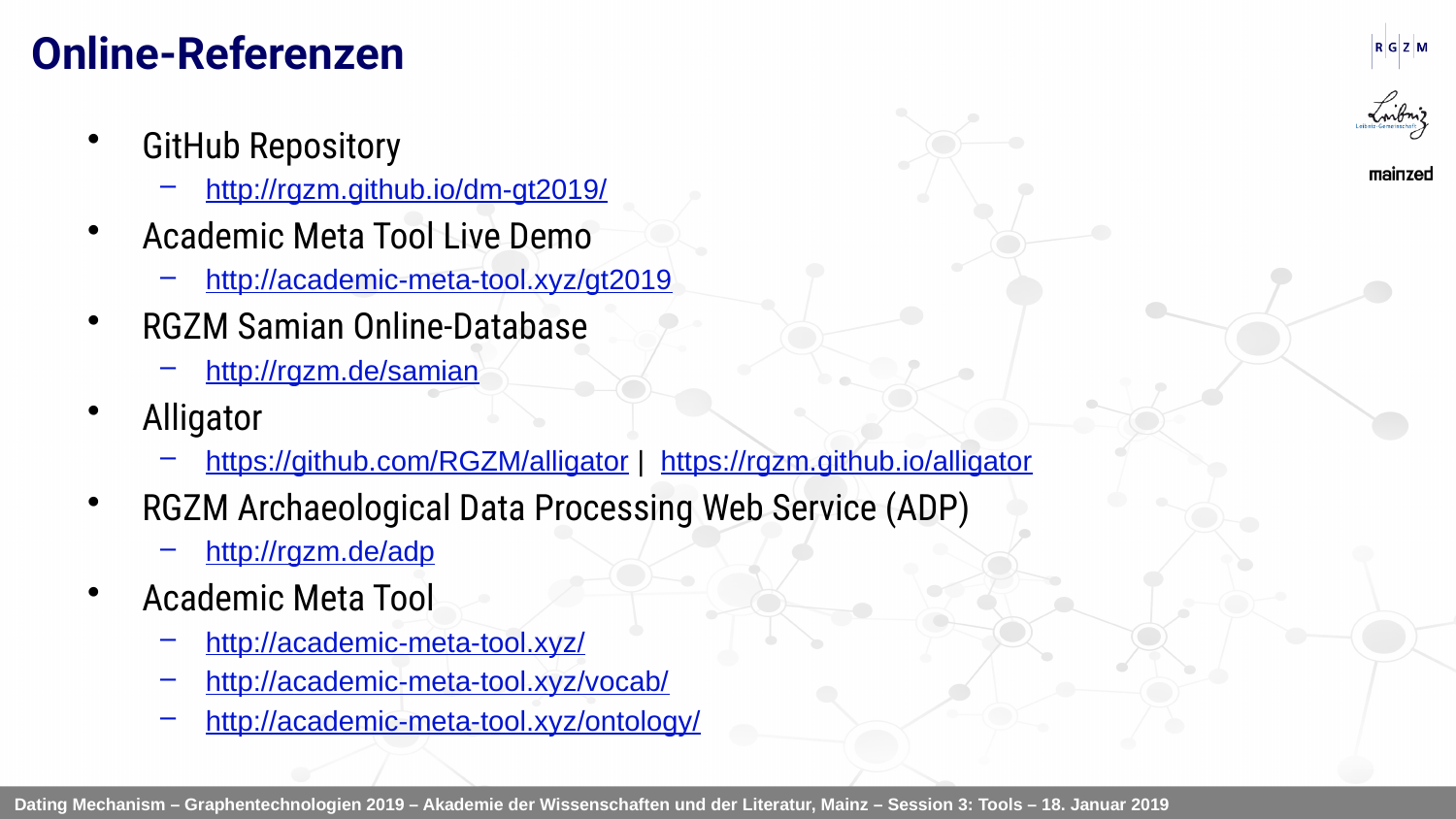

# Online-Referenzen
GitHub Repository
http://rgzm.github.io/dm-gt2019/
Academic Meta Tool Live Demo
http://academic-meta-tool.xyz/gt2019
RGZM Samian Online-Database
http://rgzm.de/samian
Alligator
https://github.com/RGZM/alligator |  https://rgzm.github.io/alligator
RGZM Archaeological Data Processing Web Service (ADP)
http://rgzm.de/adp
Academic Meta Tool
http://academic-meta-tool.xyz/
http://academic-meta-tool.xyz/vocab/
http://academic-meta-tool.xyz/ontology/